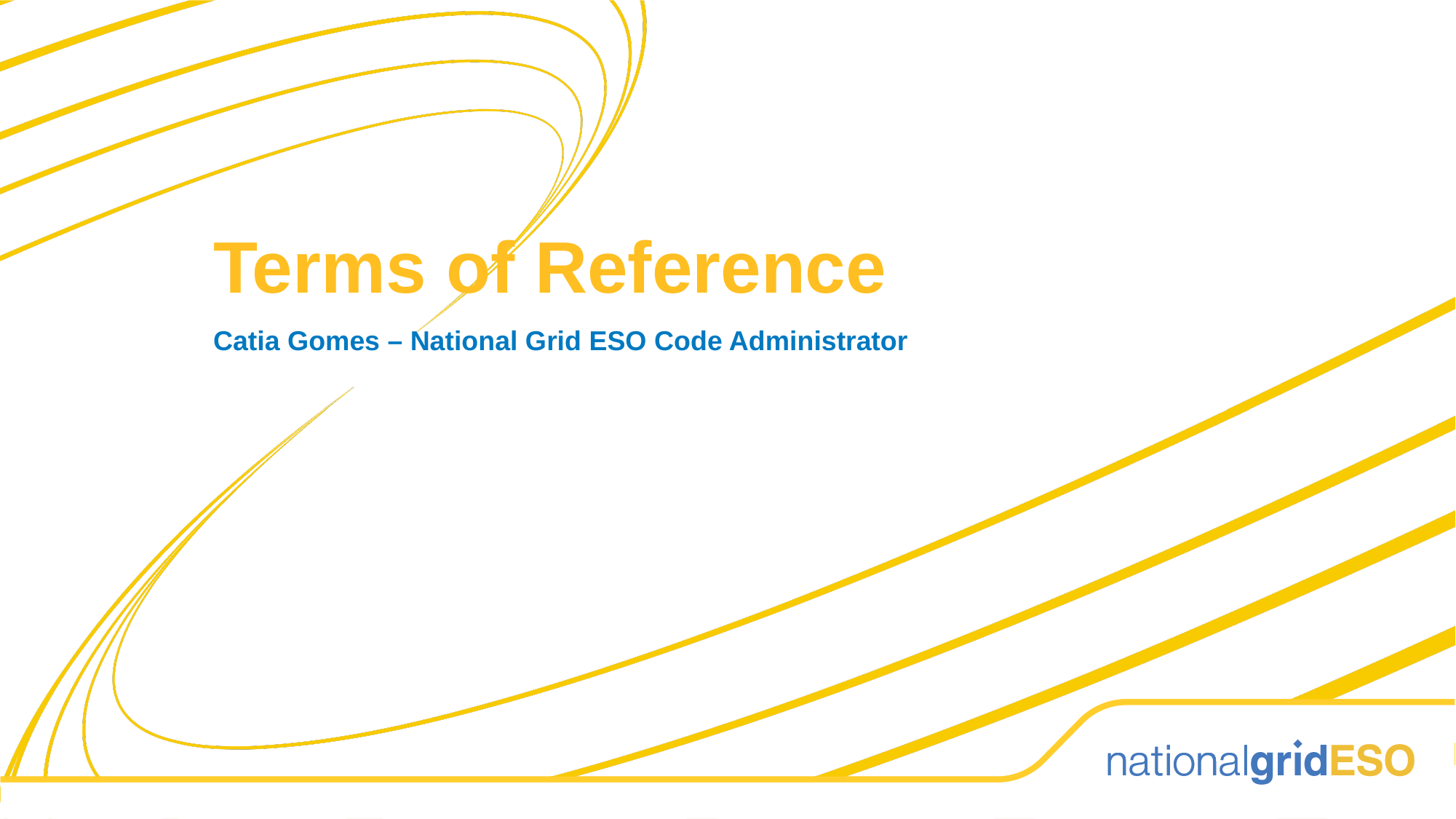

Terms of Reference
Catia Gomes – National Grid ESO Code Administrator